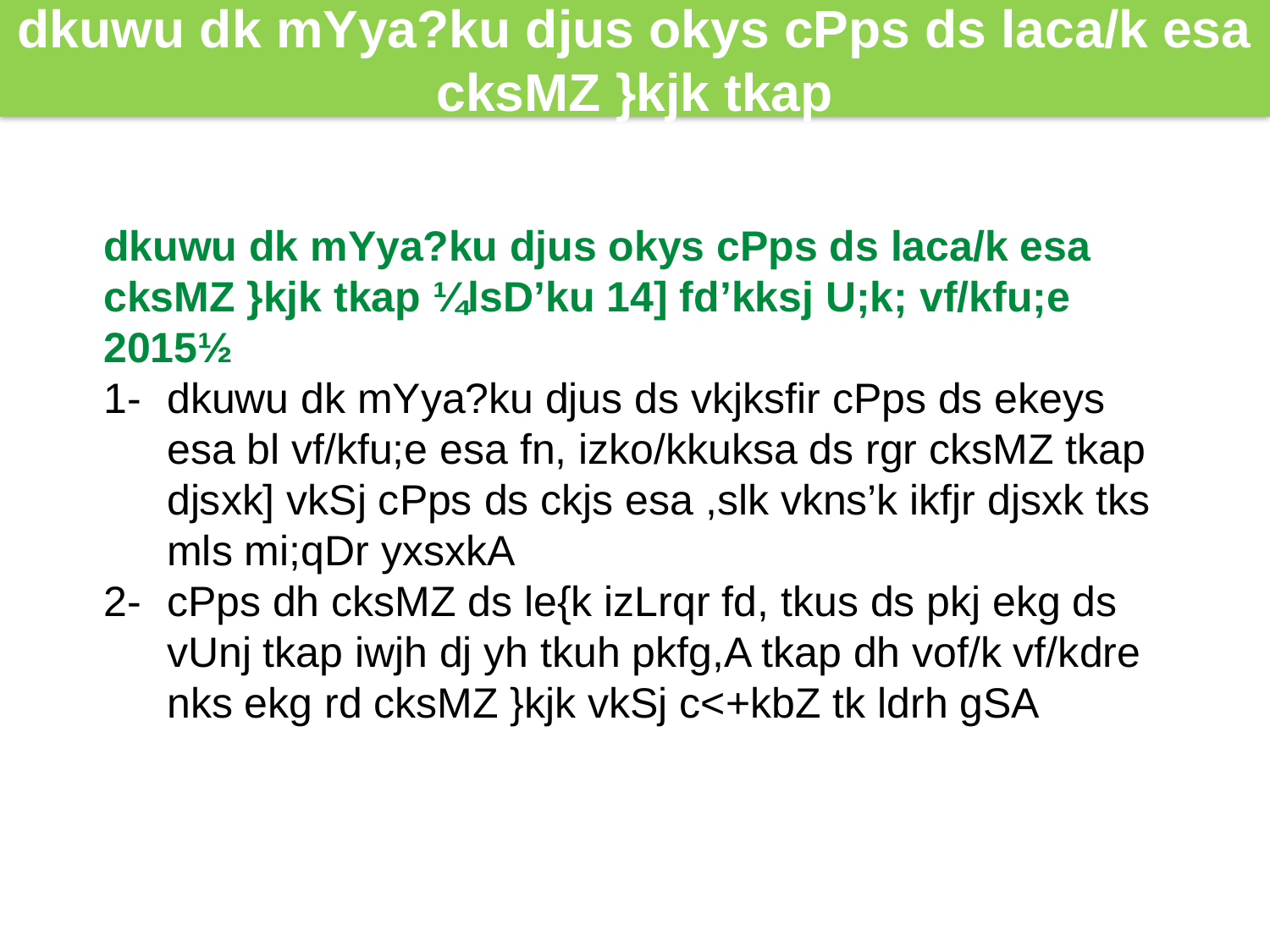

dkuwu dk mYya?ku djus okys cPps ds laca/k esa cksMZ }kjk tkap
dkuwu dk mYya?ku djus okys cPps ds laca/k esa cksMZ }kjk tkap ¼lsD’ku 14] fd’kksj U;k; vf/kfu;e 2015½
1-	dkuwu dk mYya?ku djus ds vkjksfir cPps ds ekeys esa bl vf/kfu;e esa fn, izko/kkuksa ds rgr cksMZ tkap djsxk] vkSj cPps ds ckjs esa ,slk vkns’k ikfjr djsxk tks mls mi;qDr yxsxkA
2-	cPps dh cksMZ ds le{k izLrqr fd, tkus ds pkj ekg ds vUnj tkap iwjh dj yh tkuh pkfg,A tkap dh vof/k vf/kdre nks ekg rd cksMZ }kjk vkSj c<+kbZ tk ldrh gSA